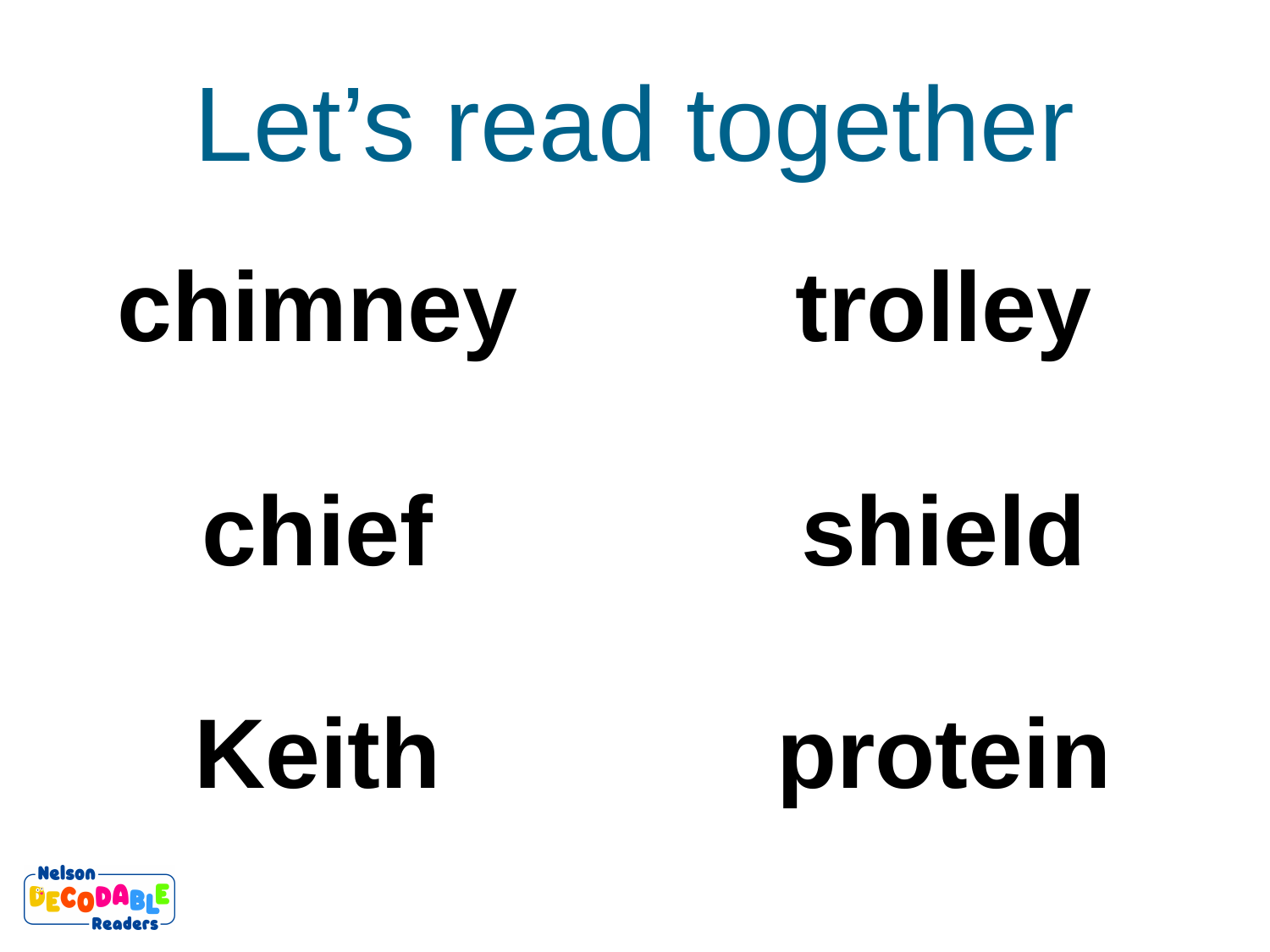

Let’s read together
chimney
trolley
chief
shield
protein
Keith